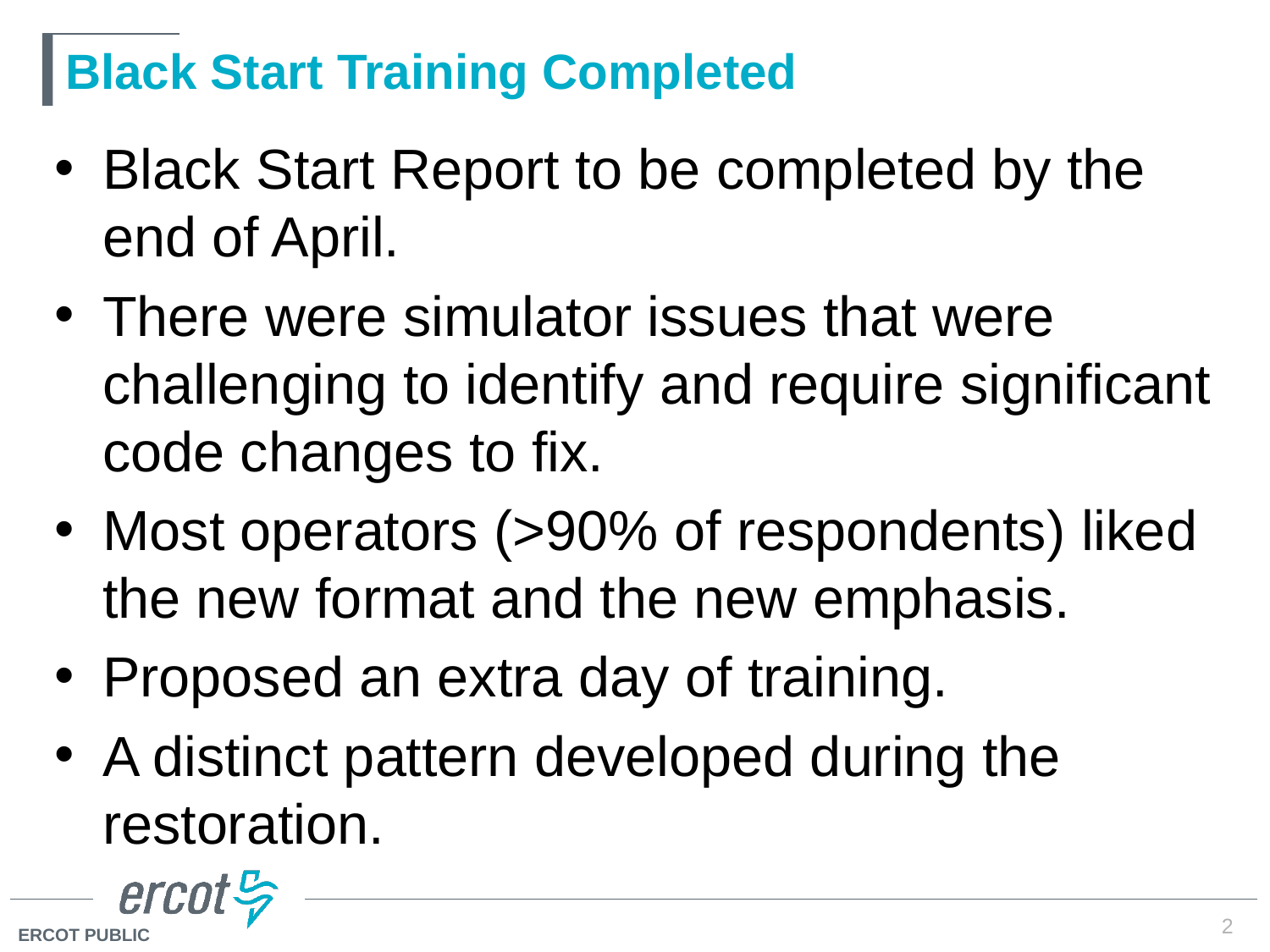

# Black Start Training Completed
Black Start Report to be completed by the end of April.
There were simulator issues that were challenging to identify and require significant code changes to fix.
Most operators (>90% of respondents) liked the new format and the new emphasis.
Proposed an extra day of training.
A distinct pattern developed during the restoration.
2